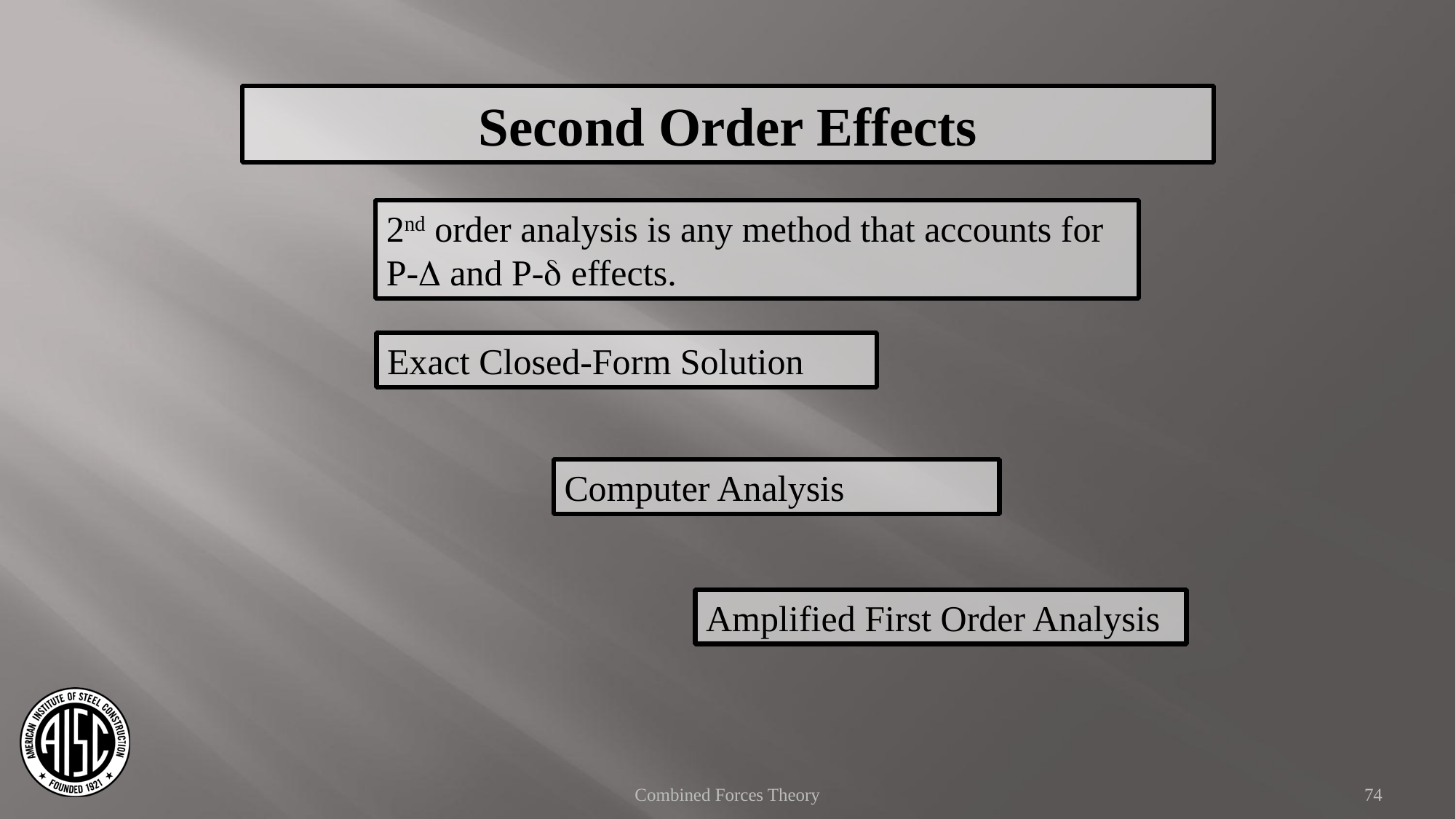

Second Order Effects
2nd order analysis is any method that accounts for P-Δ and P-δ effects.
Exact Closed-Form Solution
Computer Analysis
Amplified First Order Analysis
Combined Forces Theory
74